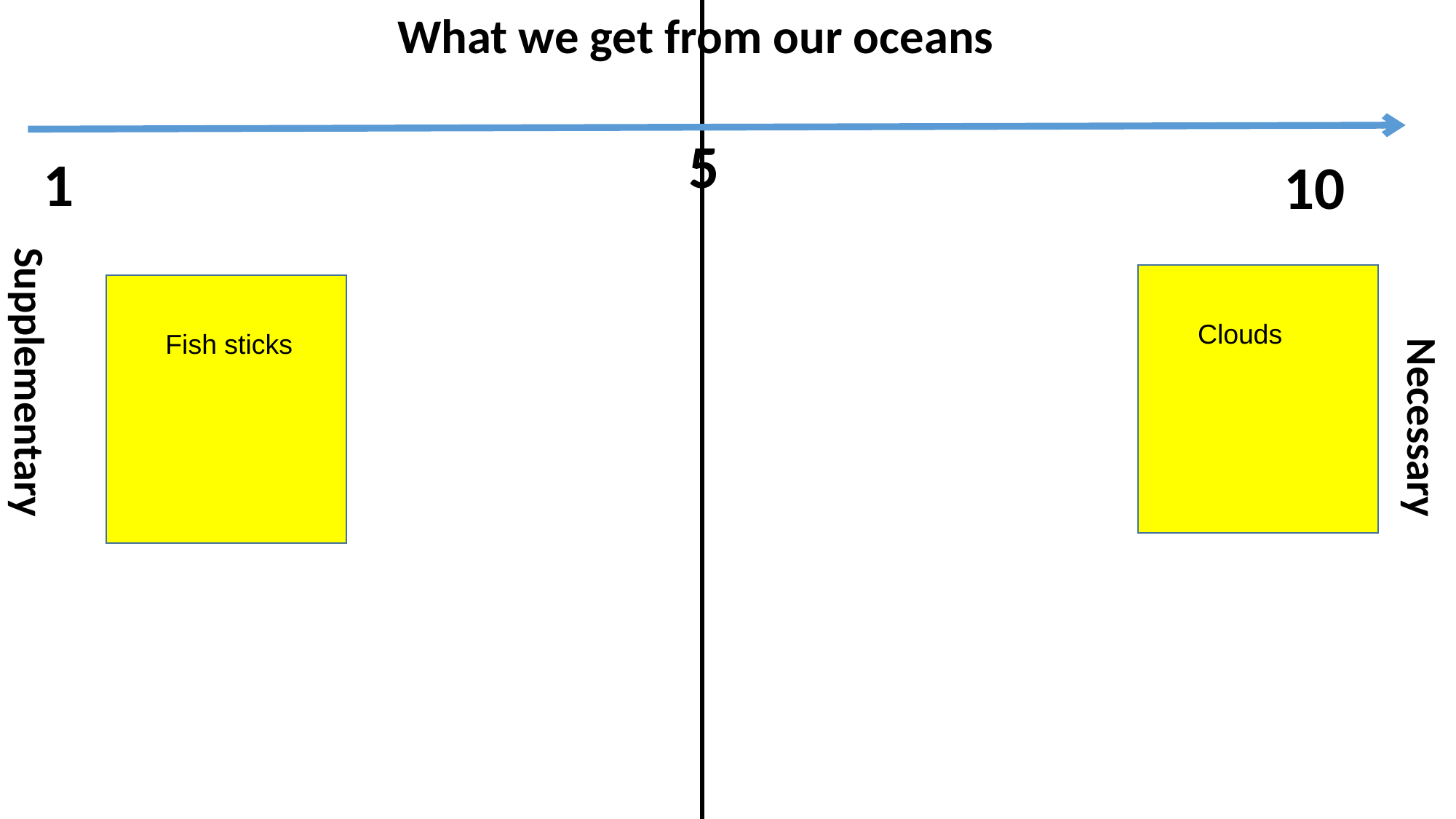

What we get from our oceans
5
1
10

Clouds

Fish sticks
Supplementary
Necessary